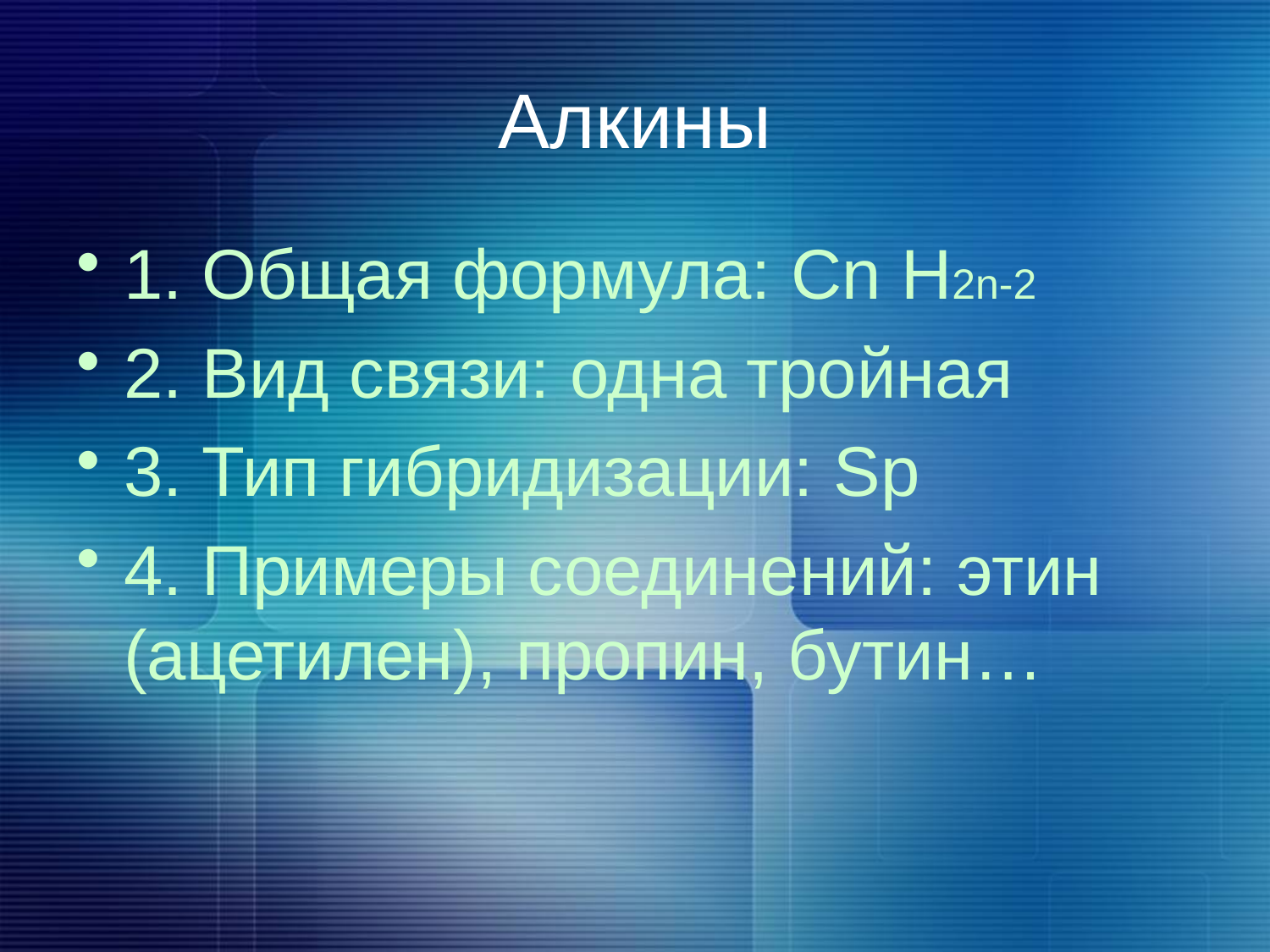

# Алкины
1. Общая формула: Сn Н2n-2
2. Вид связи: одна тройная
3. Тип гибридизации: Sp
4. Примеры соединений: этин (ацетилен), пропин, бутин…